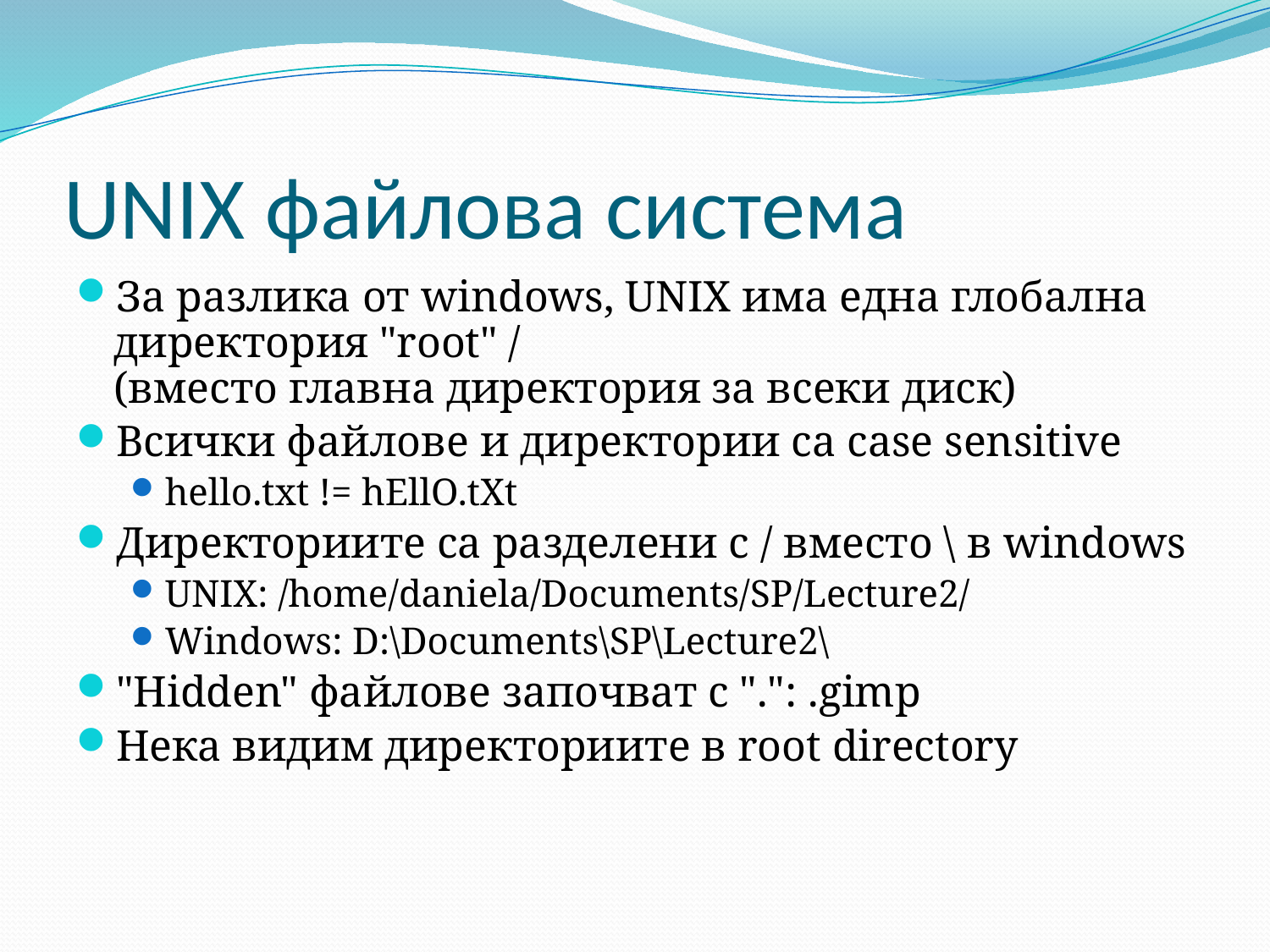

# UNIX файлова система
За разлика от windows, UNIX има една глобална директория "root" /
(вместо главна директория за всеки диск)
Всички файлове и директории са case sensitive
hello.txt != hEllO.tXt
Директориите са разделени с / вместо \ в windows
UNIX: /home/daniela/Documents/SP/Lecture2/
Windows: D:\Documents\SP\Lecture2\
"Hidden" файлове започват с ".": .gimp
Нека видим директориите в root directory